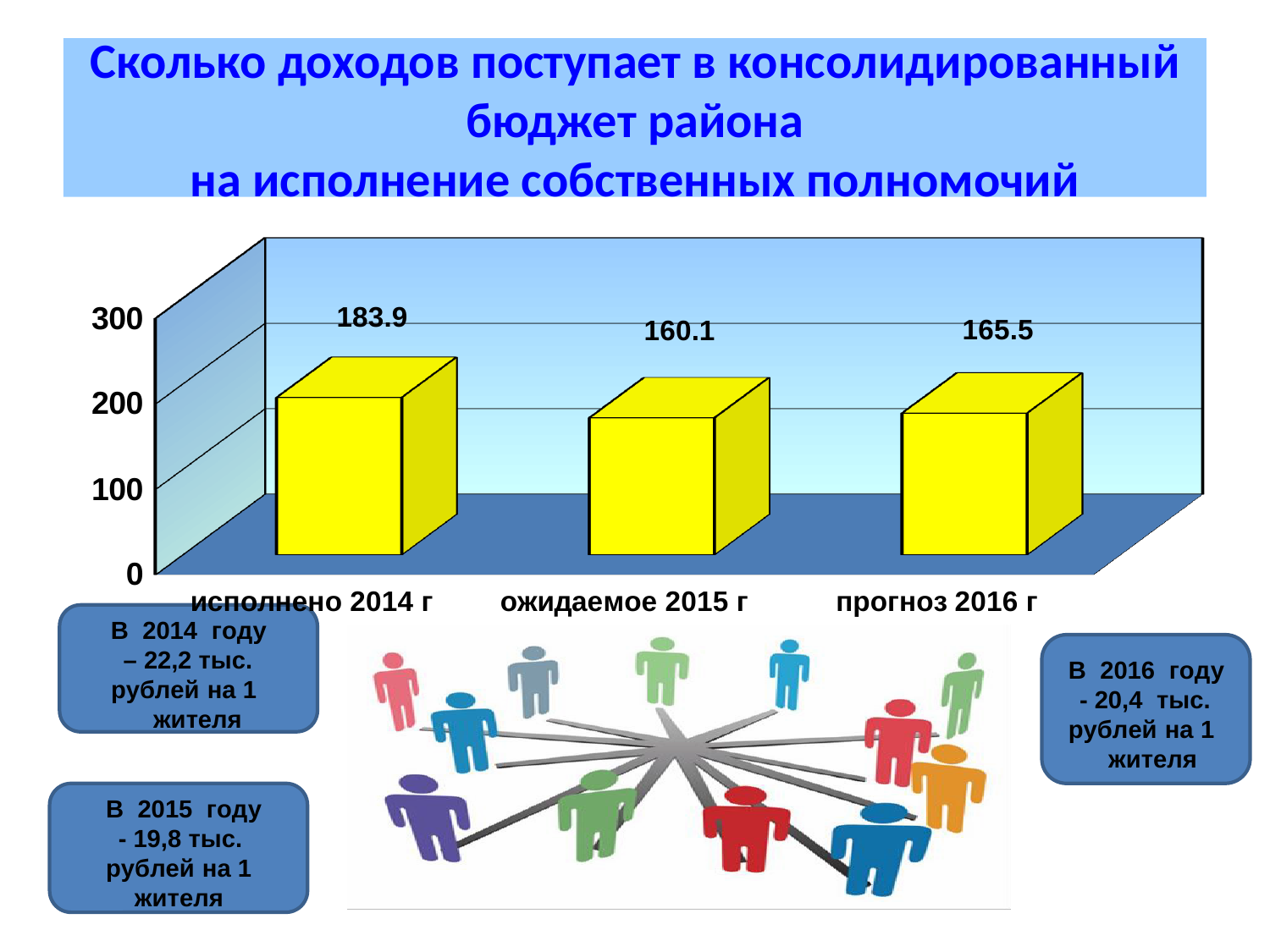

Сколько доходов поступает в консолидированный бюджет района
на исполнение собственных полномочий

[unsupported chart]

 В  2014  году
– 22,2 тыс.
рублей на 1 жителя

 В  2016  году
- 20,4  тыс.
рублей на 1 жителя

 В  2015  году
- 19,8 тыс.
рублей на 1 жителя